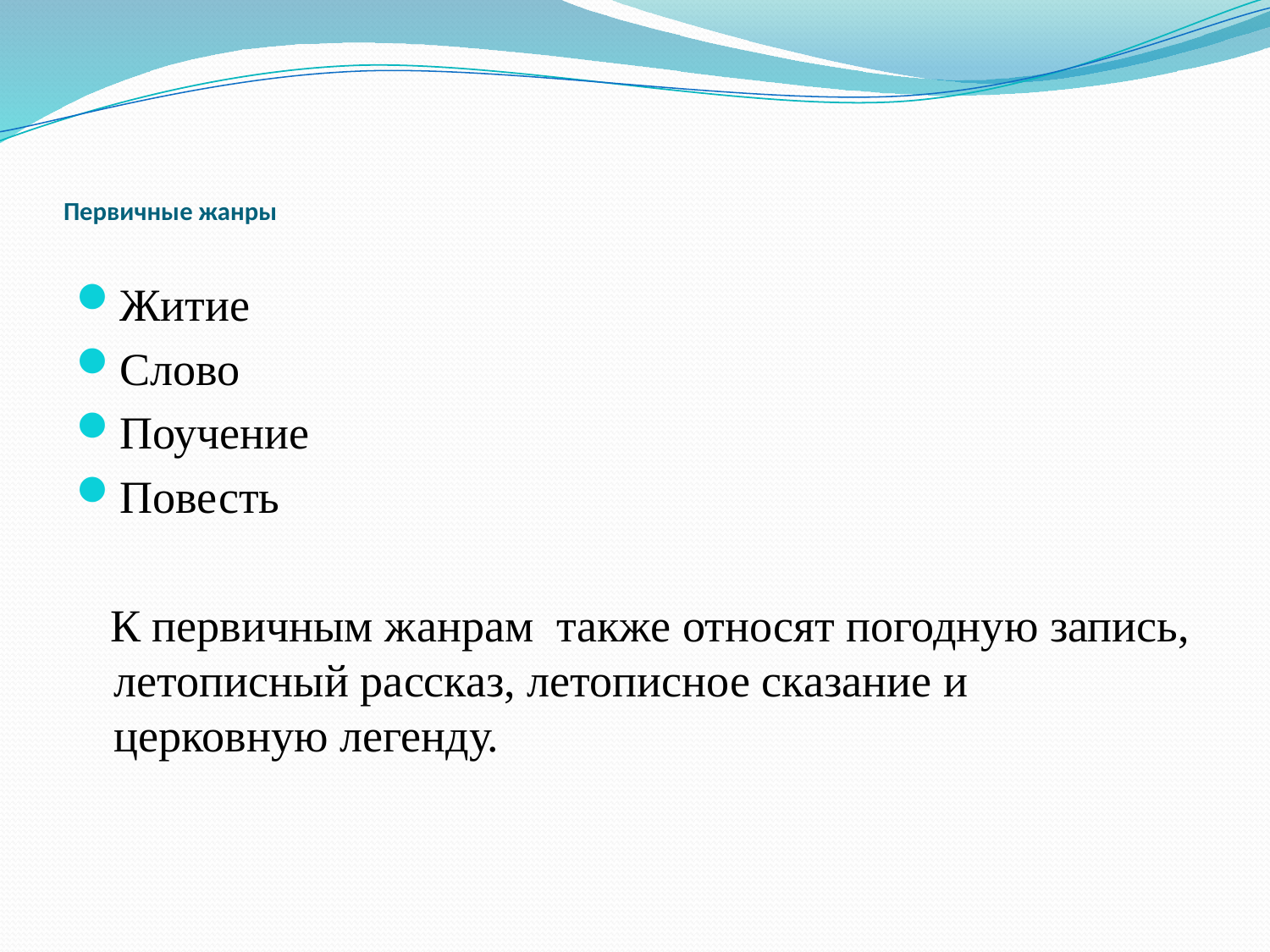

# Первичные жанры
Житие
Слово
Поучение
Повесть

   К первичным жанрам  также относят погодную запись, летописный рассказ, летописное сказание и церковную легенду.